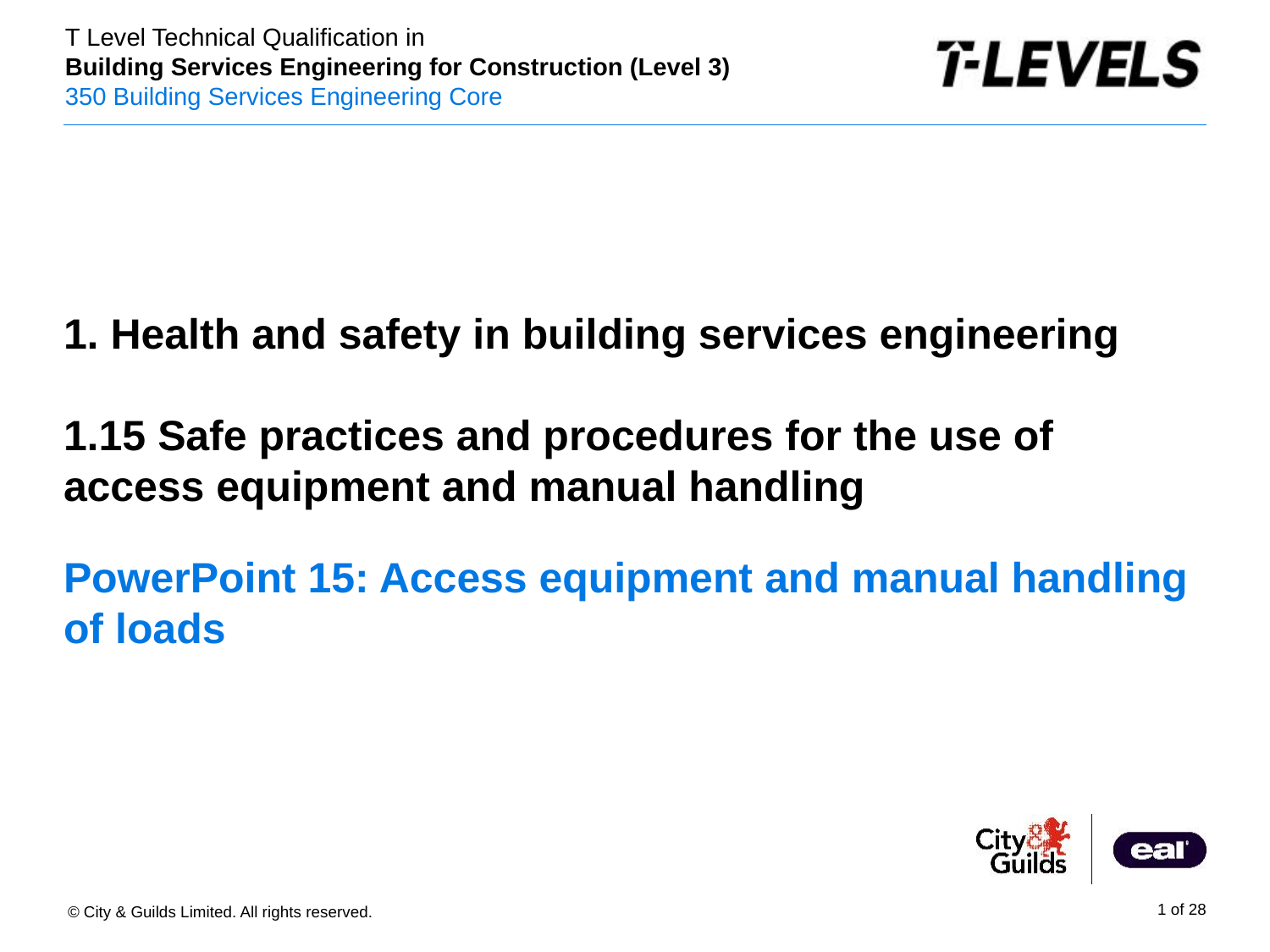

PowerPoint presentation
1. Health and safety in building services engineering

1.15 Safe practices and procedures for the use of access equipment and manual handling

# PowerPoint 15: Access equipment and manual handling of loads